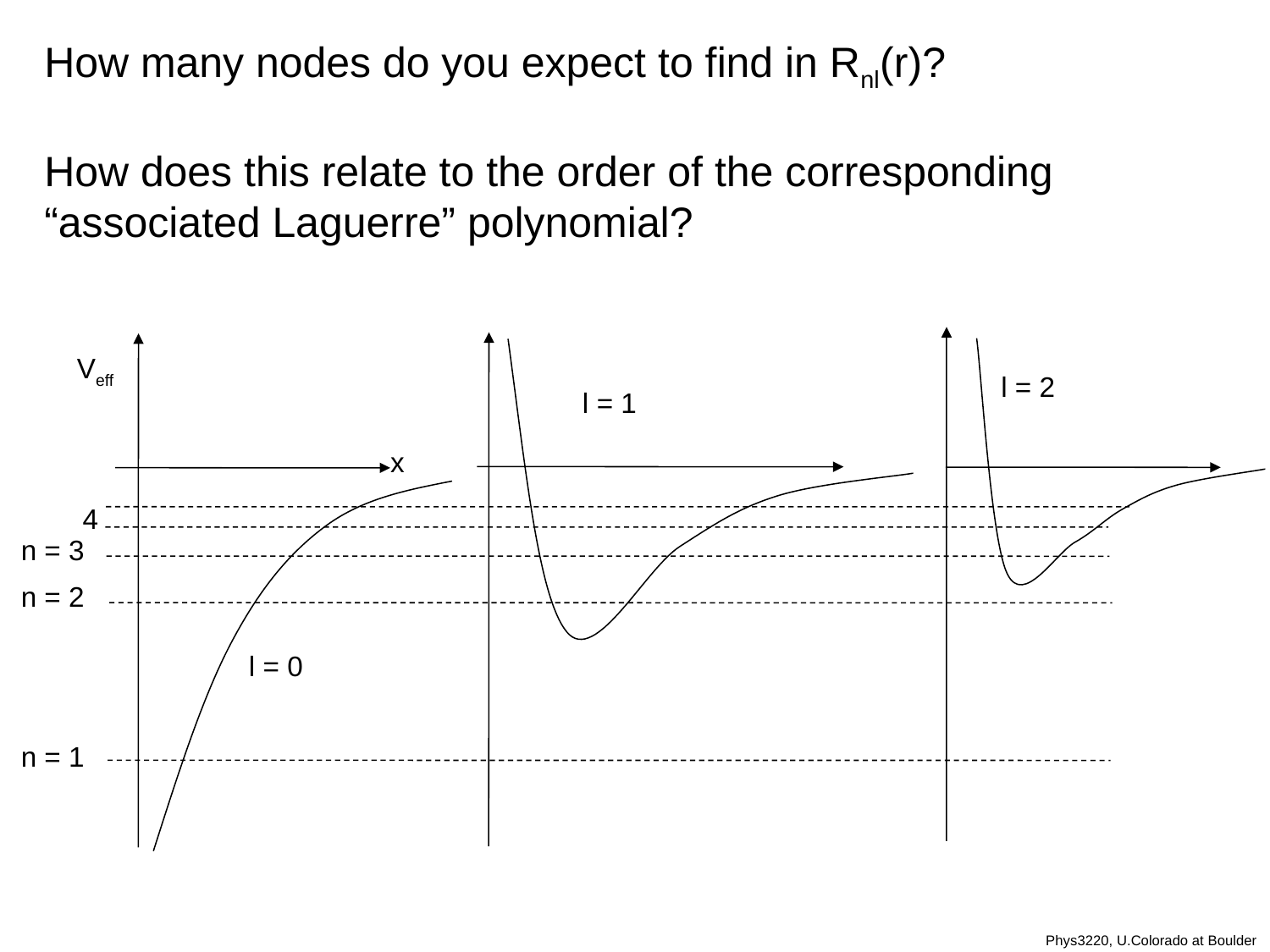

How many nodes do you expect to find in Rnl(r)?

How does this relate to the order of the corresponding “associated Laguerre” polynomial?

Veff
l = 2
l = 1
x

4

n = 3

n = 2

l = 0
n = 1